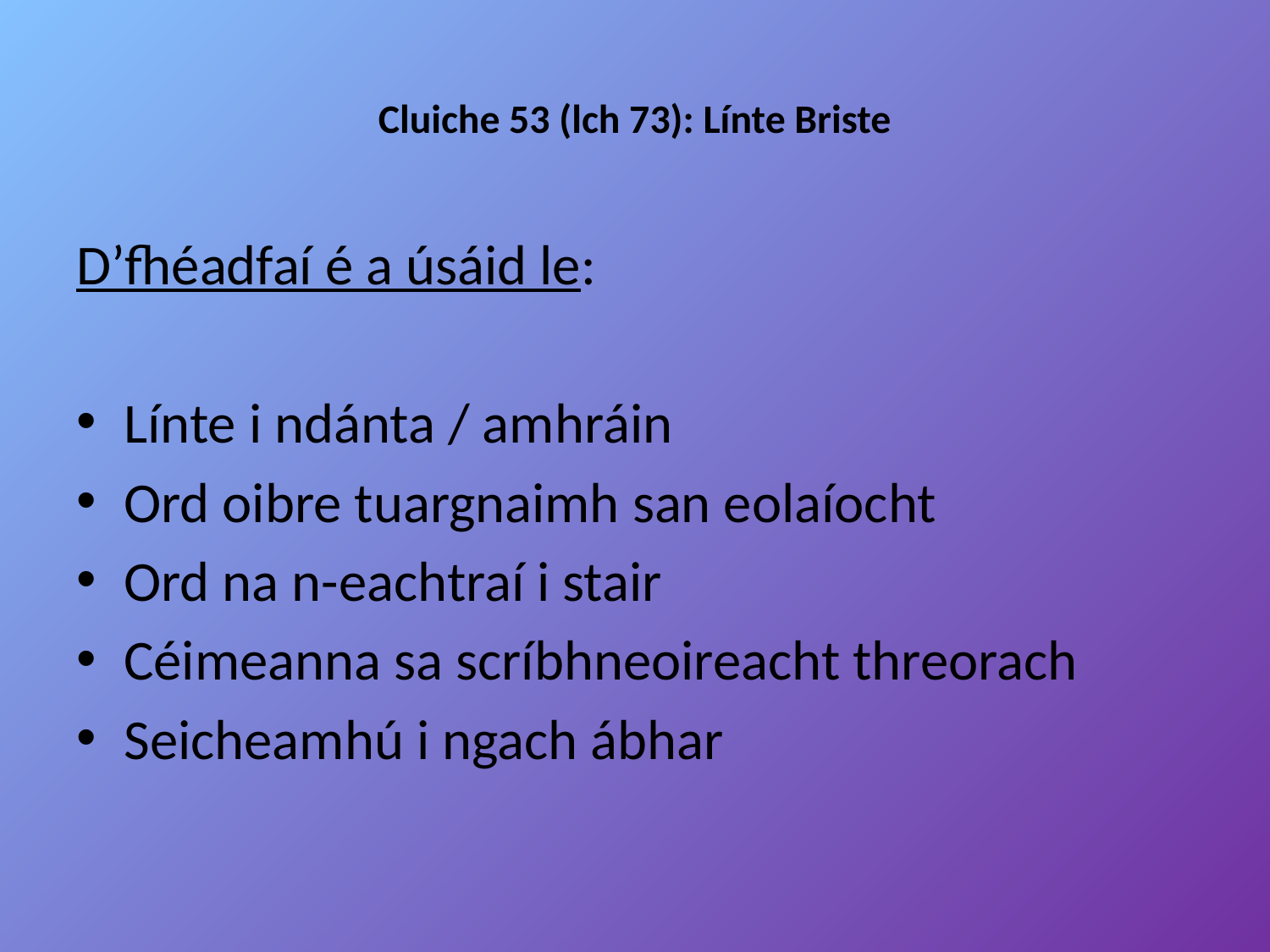

# Cluiche 53 (lch 73): Línte Briste
D’fhéadfaí é a úsáid le:

Línte i ndánta / amhráin
Ord oibre tuargnaimh san eolaíocht
Ord na n-eachtraí i stair
Céimeanna sa scríbhneoireacht threorach
Seicheamhú i ngach ábhar